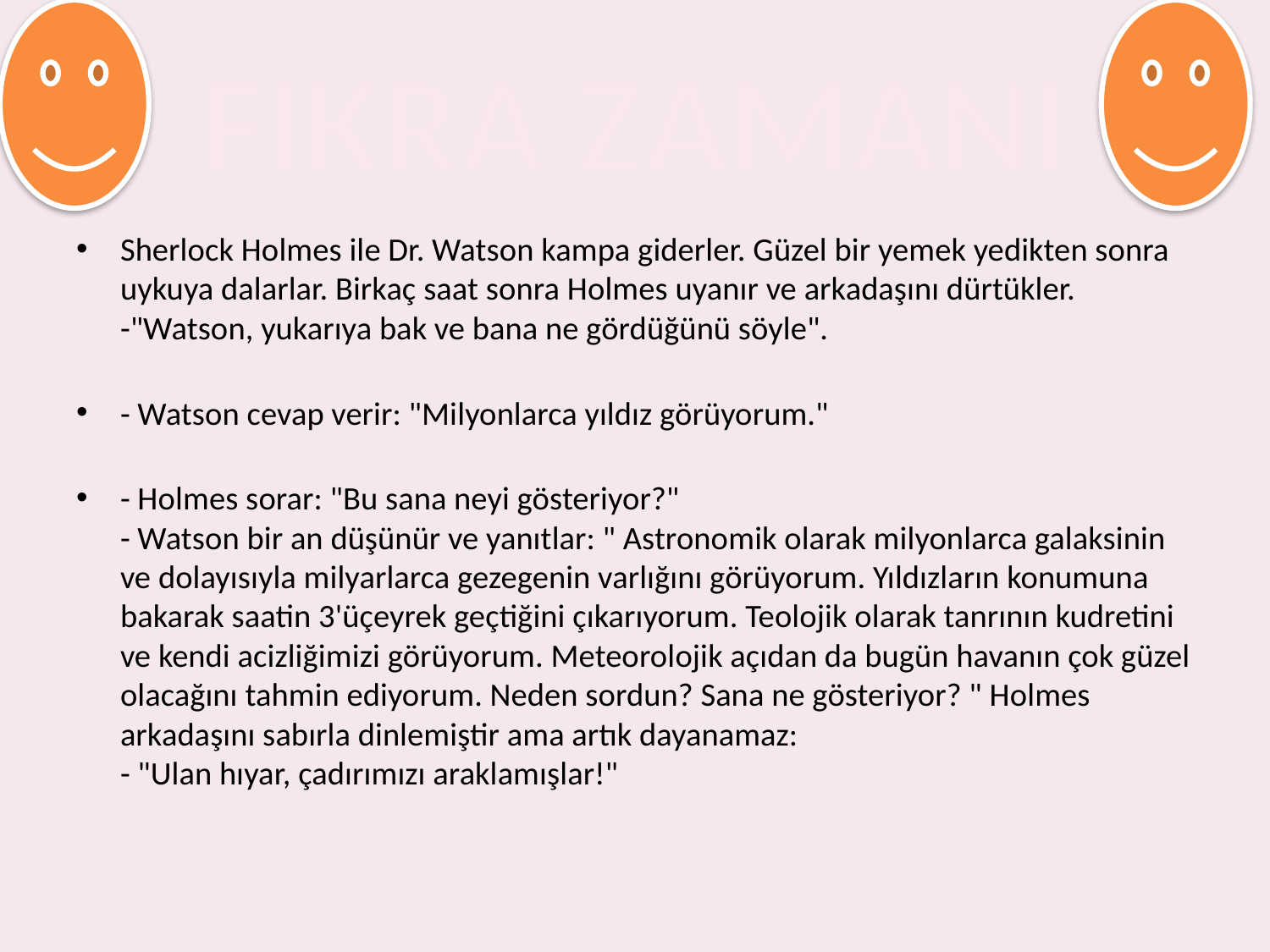

# FIKRA ZAMANI
Sherlock Holmes ile Dr. Watson kampa giderler. Güzel bir yemek yedikten sonra uykuya dalarlar. Birkaç saat sonra Holmes uyanır ve arkadaşını dürtükler.
-"Watson, yukarıya bak ve bana ne gördüğünü söyle".
- Watson cevap verir: "Milyonlarca yıldız görüyorum."
- Holmes sorar: "Bu sana neyi gösteriyor?"
- Watson bir an düşünür ve yanıtlar: " Astronomik olarak milyonlarca galaksinin ve dolayısıyla milyarlarca gezegenin varlığını görüyorum. Yıldızların konumuna bakarak saatin 3'üçeyrek geçtiğini çıkarıyorum. Teolojik olarak tanrının kudretini ve kendi acizliğimizi görüyorum. Meteorolojik açıdan da bugün havanın çok güzel olacağını tahmin ediyorum. Neden sordun? Sana ne gösteriyor? " Holmes arkadaşını sabırla dinlemiştir ama artık dayanamaz:
- "Ulan hıyar, çadırımızı araklamışlar!"